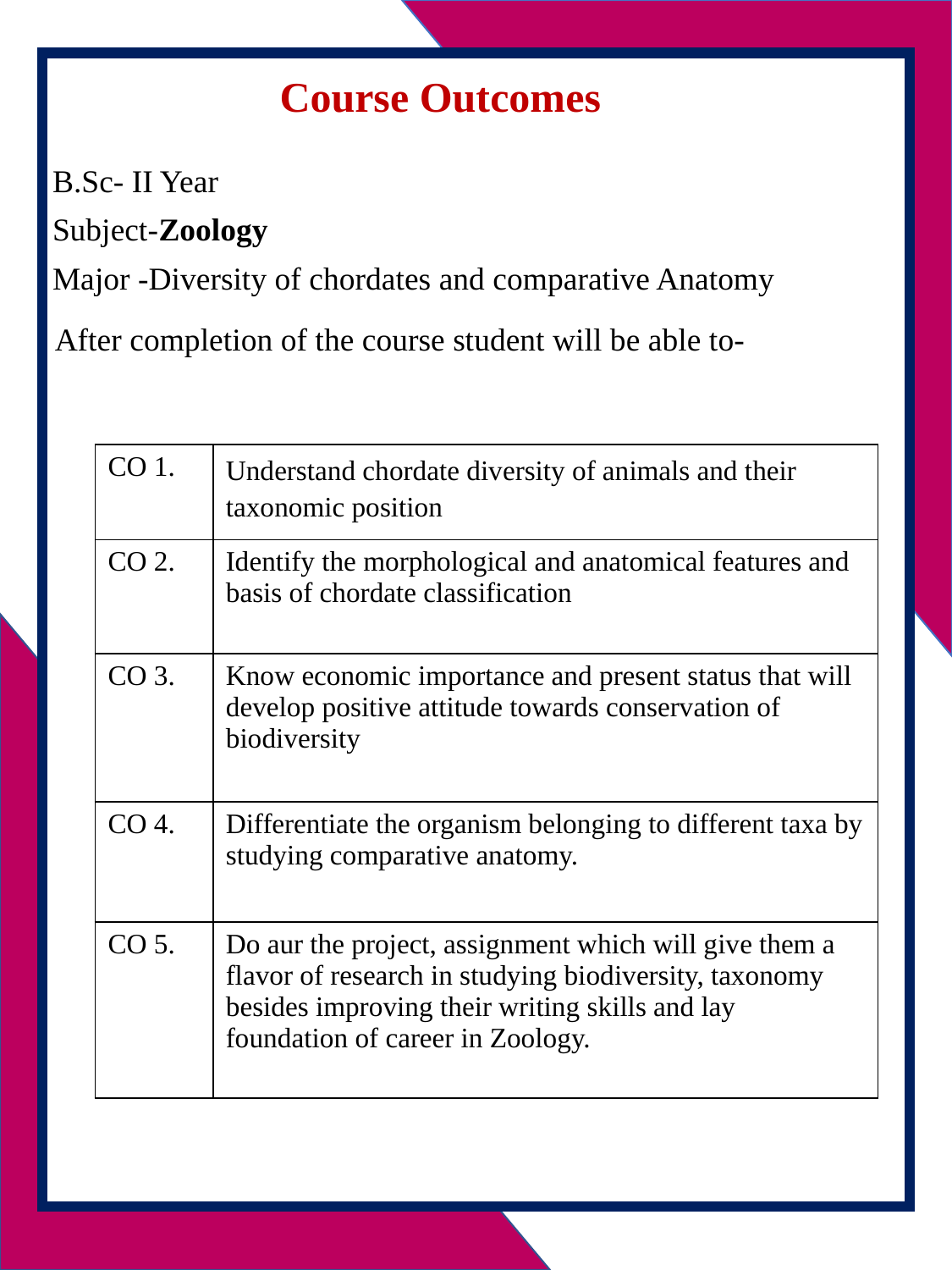

Course Outcomes

After completion of the course student will be able to-

     B.Sc- II Year
     Subject-Zoology
     Major -Diversity of chordates and comparative Anatomy

| CO 1. | Understand chordate diversity of animals and their taxonomic position |
| --- | --- |
| CO 2. | Identify the morphological and anatomical features and basis of chordate classification |
| CO 3. | Know economic importance and present status that will develop positive attitude towards conservation of biodiversity |
| CO 4. | Differentiate the organism belonging to different taxa by studying comparative anatomy. |
| CO 5. | Do aur the project, assignment which will give them a flavor of research in studying biodiversity, taxonomy besides improving their writing skills and lay foundation of career in Zoology. |